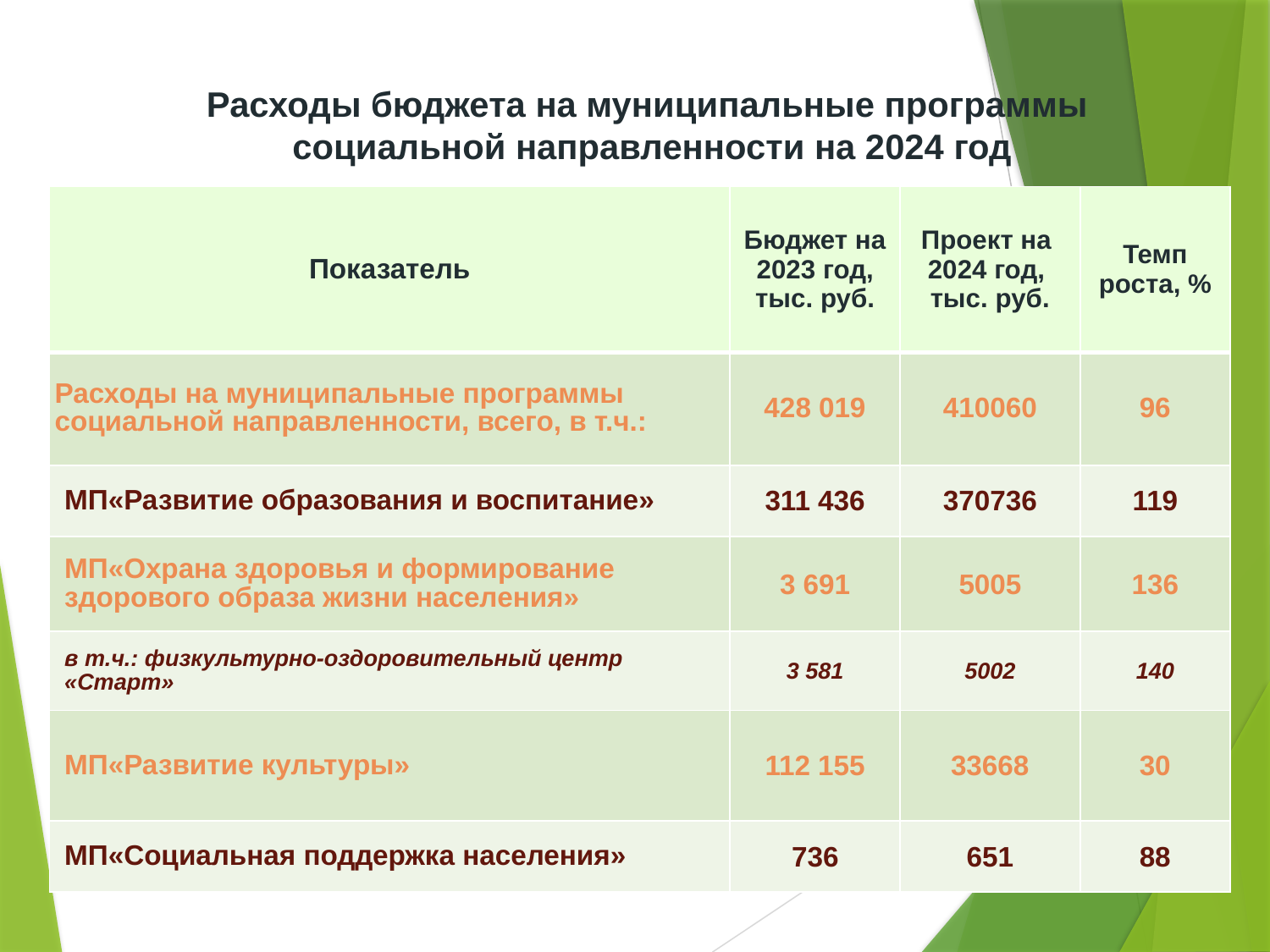

Расходы бюджета на муниципальные программы
социальной направленности на 2024 год
| Показатель | Бюджет на 2023 год, тыс. руб. | Проект на 2024 год, тыс. руб. | Темп роста, % |
| --- | --- | --- | --- |
| Расходы на муниципальные программы социальной направленности, всего, в т.ч.: | 428 019 | 410060 | 96 |
| МП«Развитие образования и воспитание» | 311 436 | 370736 | 119 |
| МП«Охрана здоровья и формирование здорового образа жизни населения» | 3 691 | 5005 | 136 |
| в т.ч.: физкультурно-оздоровительный центр «Старт» | 3 581 | 5002 | 140 |
| МП«Развитие культуры» | 112 155 | 33668 | 30 |
| МП«Социальная поддержка населения» | 736 | 651 | 88 |